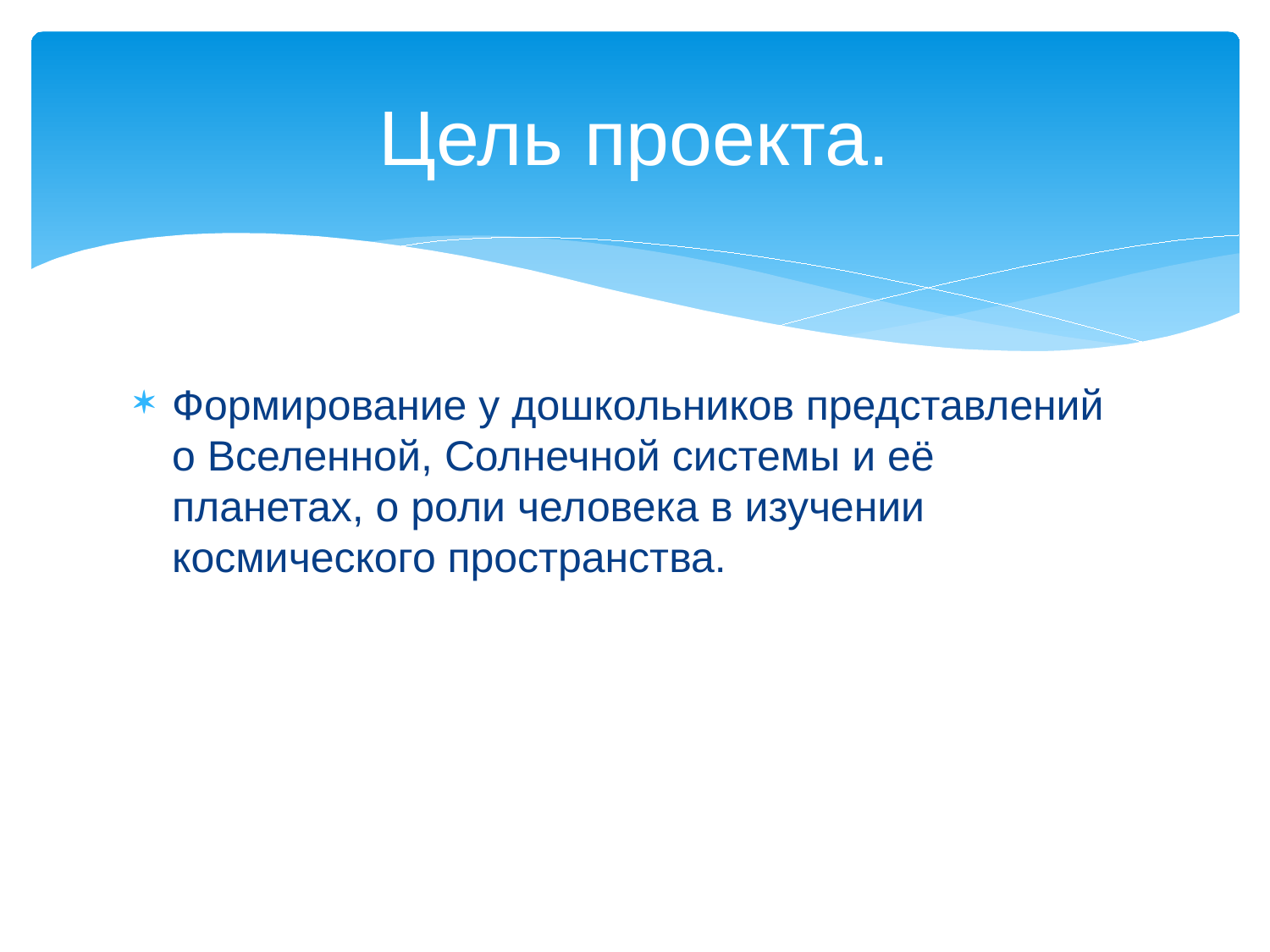

# Цель проекта.
Формирование у дошкольников представлений о Вселенной, Солнечной системы и её планетах, о роли человека в изучении космического пространства.